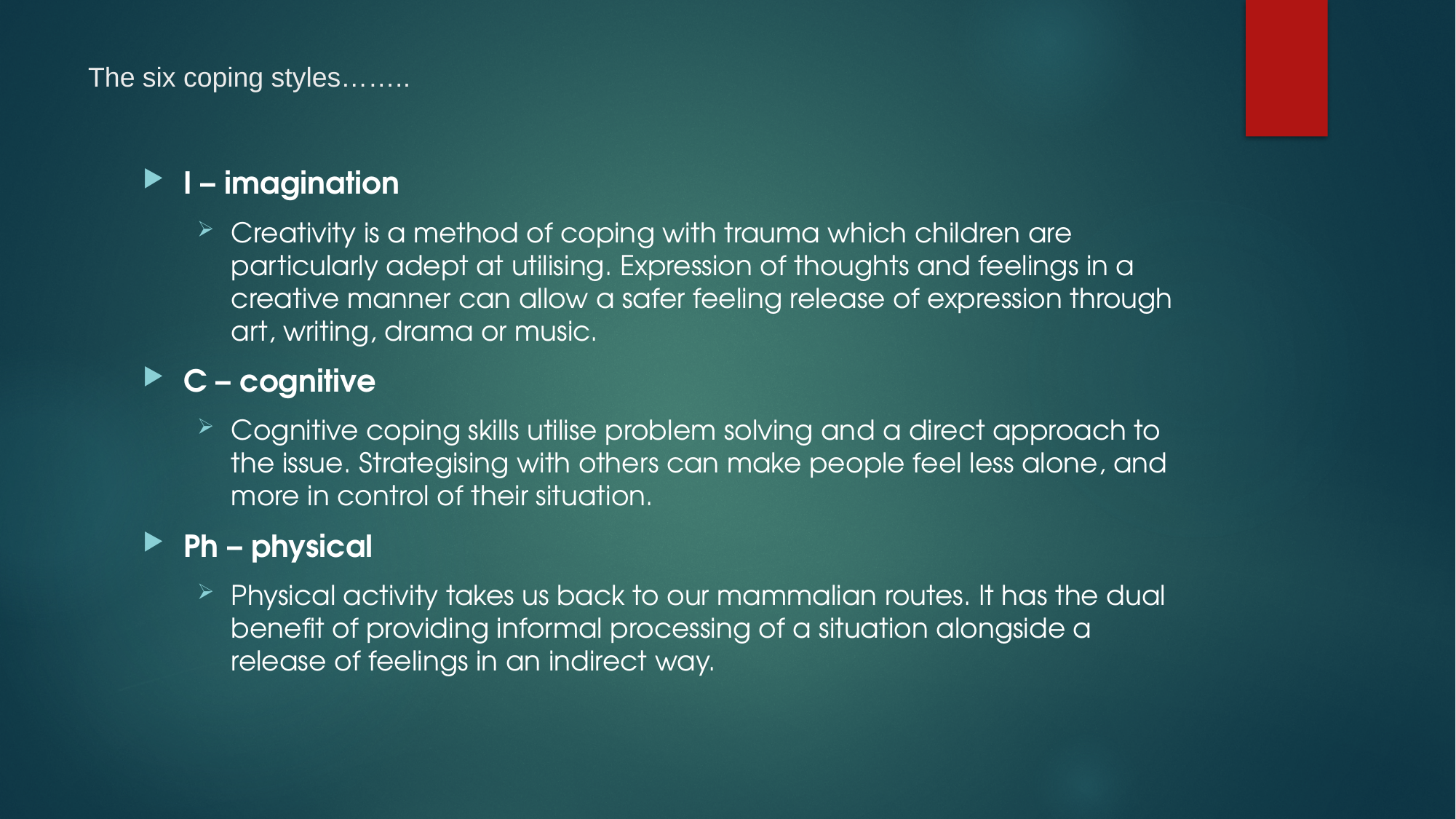

# The six coping styles……..
I – imagination
Creativity is a method of coping with trauma which children are particularly adept at utilising. Expression of thoughts and feelings in a creative manner can allow a safer feeling release of expression through art, writing, drama or music.
C – cognitive
Cognitive coping skills utilise problem solving and a direct approach to the issue. Strategising with others can make people feel less alone, and more in control of their situation.
Ph – physical
Physical activity takes us back to our mammalian routes. It has the dual benefit of providing informal processing of a situation alongside a release of feelings in an indirect way.